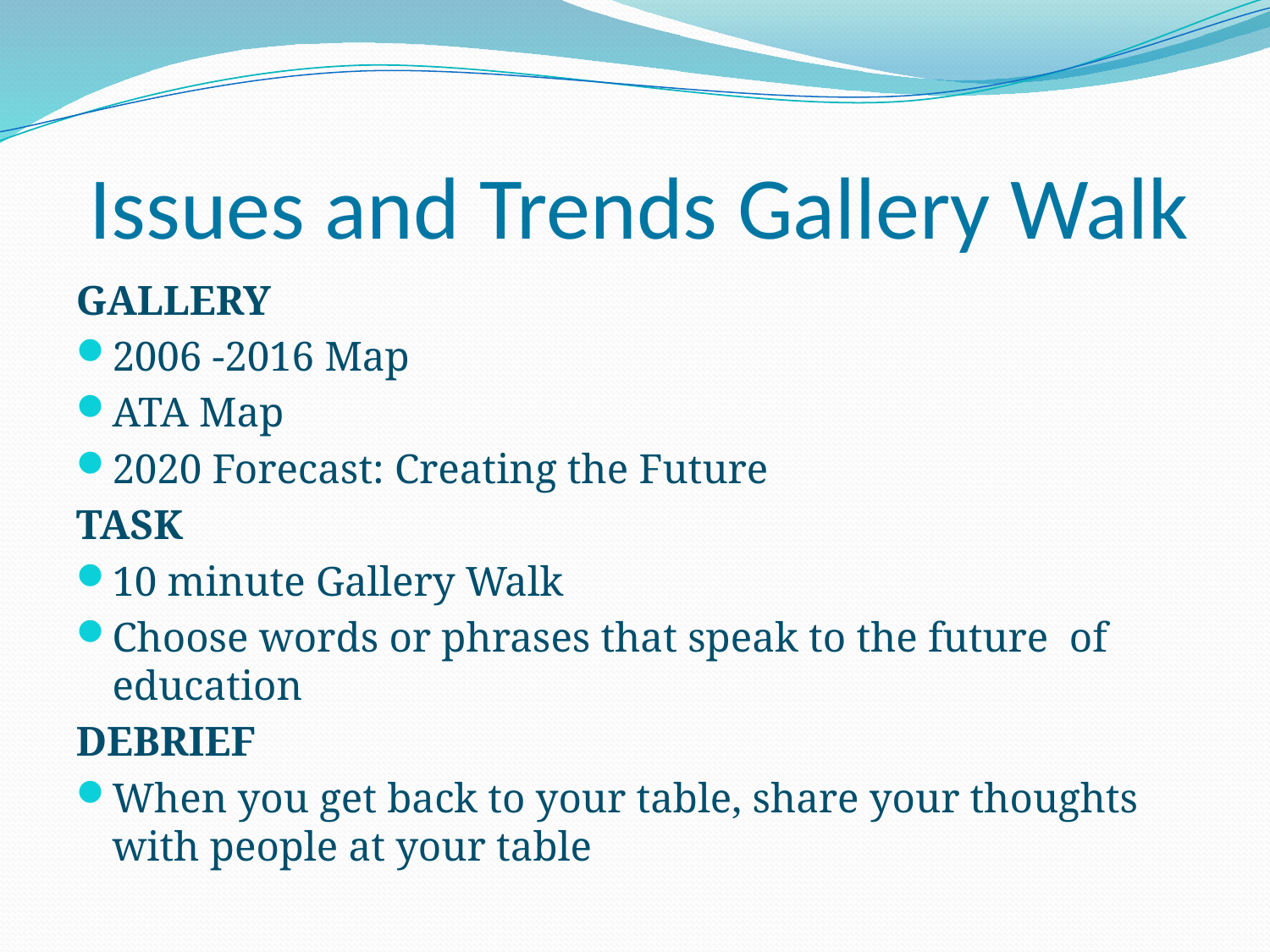

# Issues and Trends Gallery Walk
GALLERY
2006 -2016 Map
ATA Map
2020 Forecast: Creating the Future
TASK
10 minute Gallery Walk
Choose words or phrases that speak to the future  of education
DEBRIEF
When you get back to your table, share your thoughts with people at your table